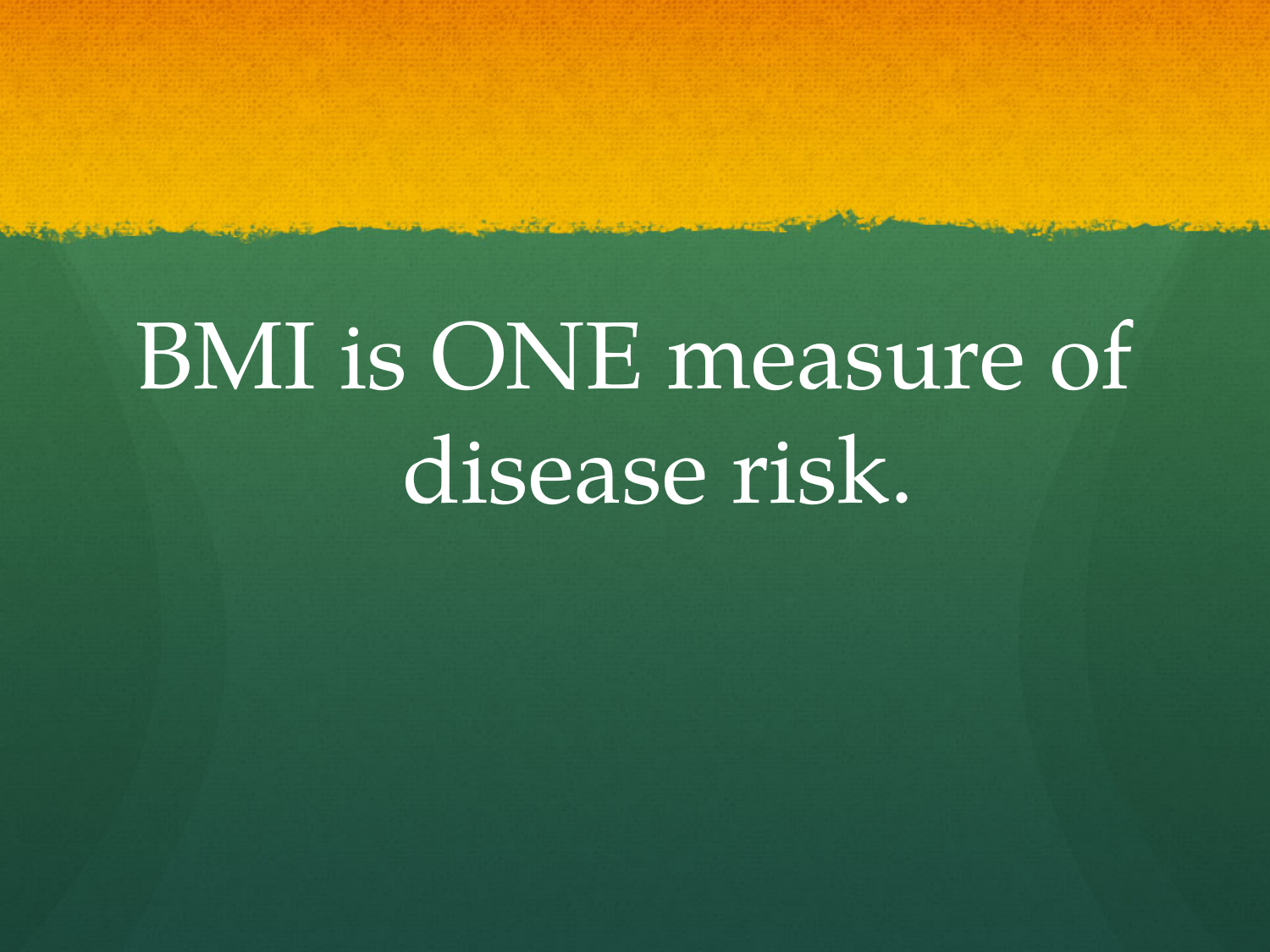

#
BMI is ONE measure of disease risk.